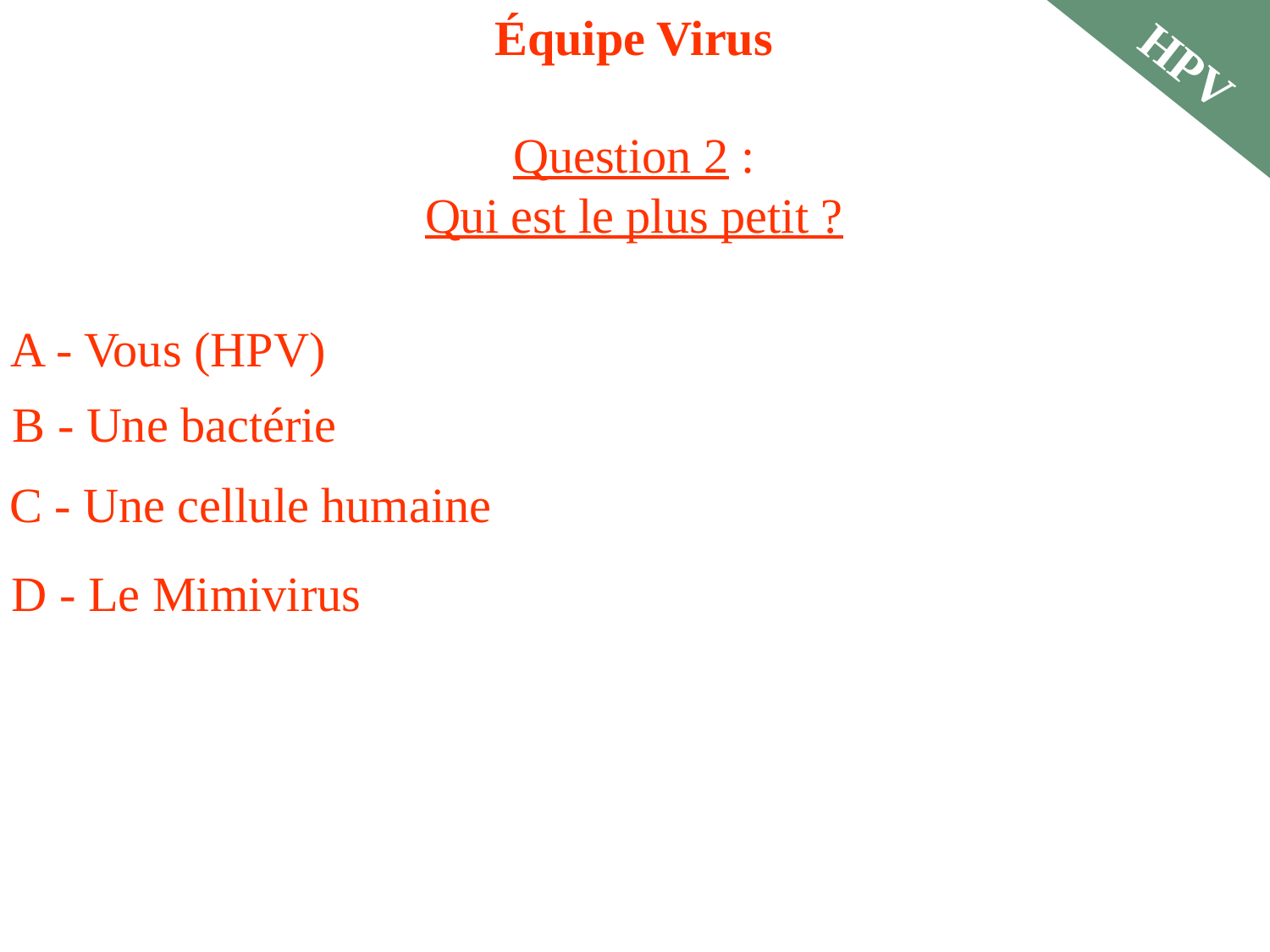

Équipe Virus

Question 2 :
Qui est le plus petit ?
HPV
A - Vous (HPV)
B - Une bactérie
C - Une cellule humaine
D - Le Mimivirus